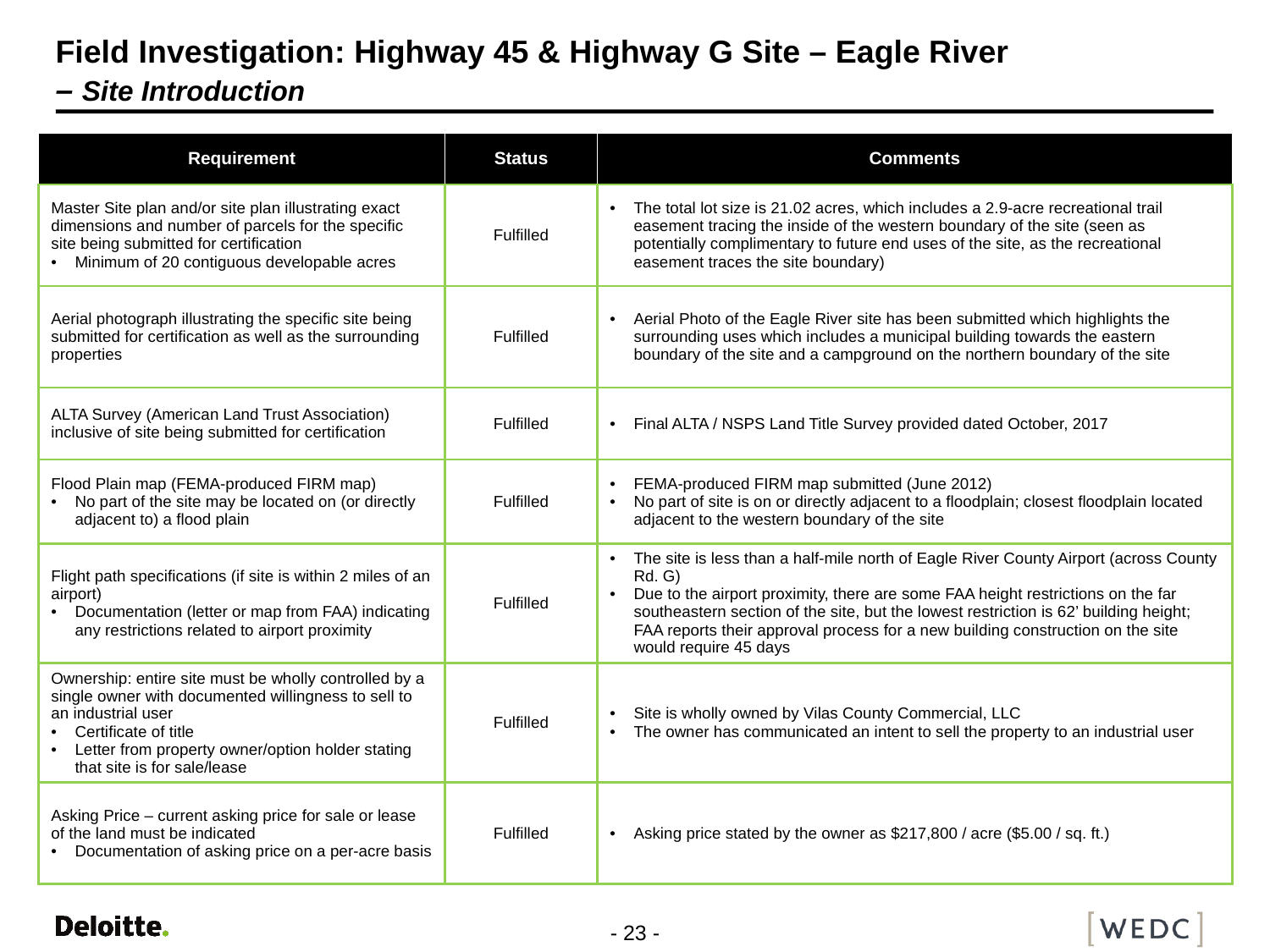

# Field Investigation: Highway 45 & Highway G Site – Eagle River – Site Introduction
| Requirement | Status | Comments |
| --- | --- | --- |
| Master Site plan and/or site plan illustrating exact dimensions and number of parcels for the specific site being submitted for certification Minimum of 20 contiguous developable acres | Fulfilled | The total lot size is 21.02 acres, which includes a 2.9-acre recreational trail easement tracing the inside of the western boundary of the site (seen as potentially complimentary to future end uses of the site, as the recreational easement traces the site boundary) |
| Aerial photograph illustrating the specific site being submitted for certification as well as the surrounding properties | Fulfilled | Aerial Photo of the Eagle River site has been submitted which highlights the surrounding uses which includes a municipal building towards the eastern boundary of the site and a campground on the northern boundary of the site |
| ALTA Survey (American Land Trust Association) inclusive of site being submitted for certification | Fulfilled | Final ALTA / NSPS Land Title Survey provided dated October, 2017 |
| Flood Plain map (FEMA-produced FIRM map) No part of the site may be located on (or directly adjacent to) a flood plain | Fulfilled | FEMA-produced FIRM map submitted (June 2012) No part of site is on or directly adjacent to a floodplain; closest floodplain located adjacent to the western boundary of the site |
| Flight path specifications (if site is within 2 miles of an airport) Documentation (letter or map from FAA) indicating any restrictions related to airport proximity | Fulfilled | The site is less than a half-mile north of Eagle River County Airport (across County Rd. G) Due to the airport proximity, there are some FAA height restrictions on the far southeastern section of the site, but the lowest restriction is 62’ building height; FAA reports their approval process for a new building construction on the site would require 45 days |
| Ownership: entire site must be wholly controlled by a single owner with documented willingness to sell to an industrial user Certificate of title Letter from property owner/option holder stating that site is for sale/lease | Fulfilled | Site is wholly owned by Vilas County Commercial, LLC The owner has communicated an intent to sell the property to an industrial user |
| Asking Price – current asking price for sale or lease of the land must be indicated Documentation of asking price on a per-acre basis | Fulfilled | Asking price stated by the owner as $217,800 / acre ($5.00 / sq. ft.) |